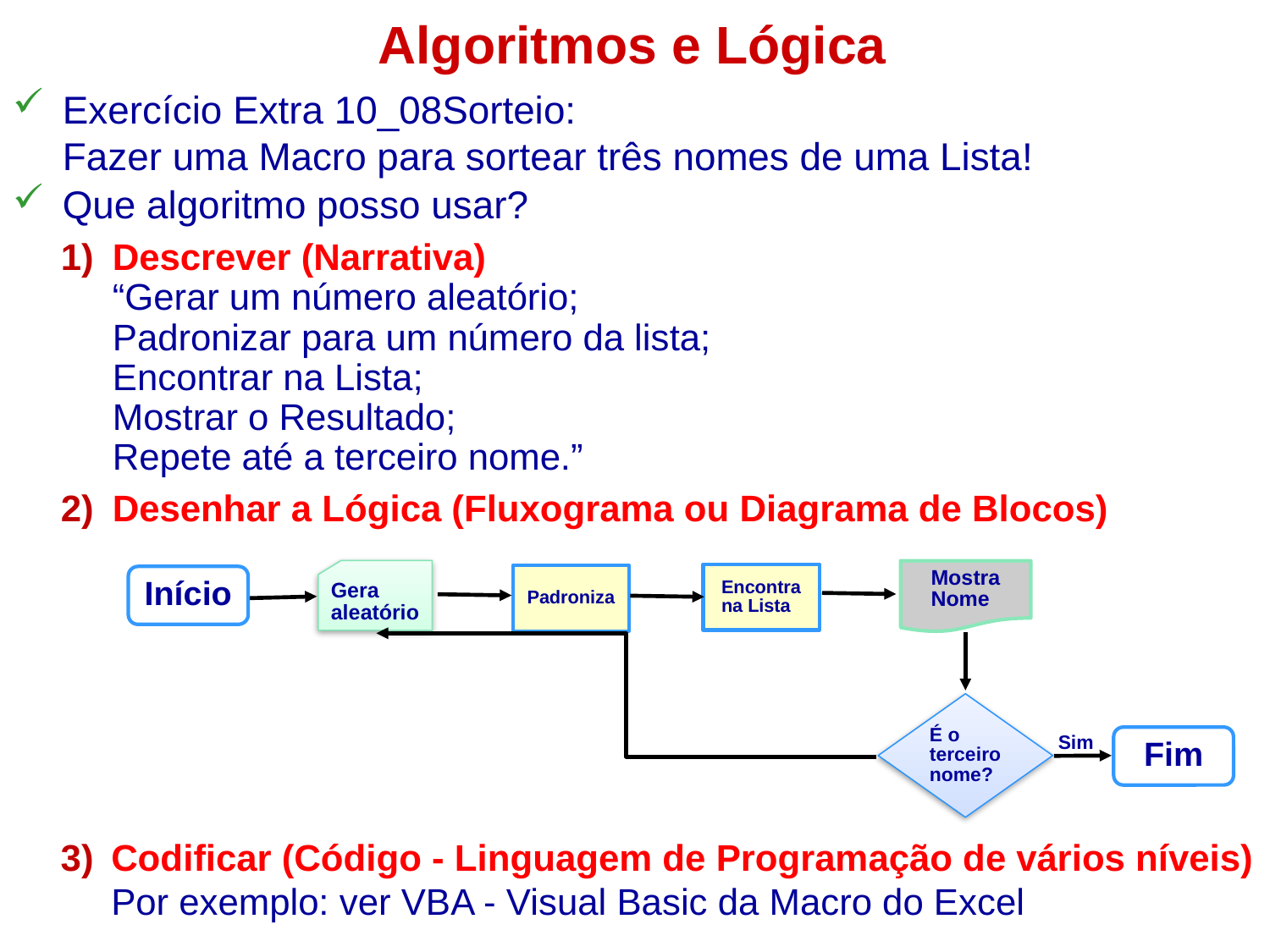

# Algoritmos e Lógica
Exercício Extra 10_08Sorteio:
Fazer uma Macro para sortear três nomes de uma Lista!
Que algoritmo posso usar?
Descrever (Narrativa)
“Gerar um número aleatório;
Padronizar para um número da lista;
Encontrar na Lista;
Mostrar o Resultado;
Repete até a terceiro nome.”
Desenhar a Lógica (Fluxograma ou Diagrama de Blocos)

Gera aleatório
Mostra Nome
Encontra na Lista
Padroniza
Início
É o terceiro nome?
Sim
Fim
Codificar (Código - Linguagem de Programação de vários níveis)
Por exemplo: ver VBA - Visual Basic da Macro do Excel